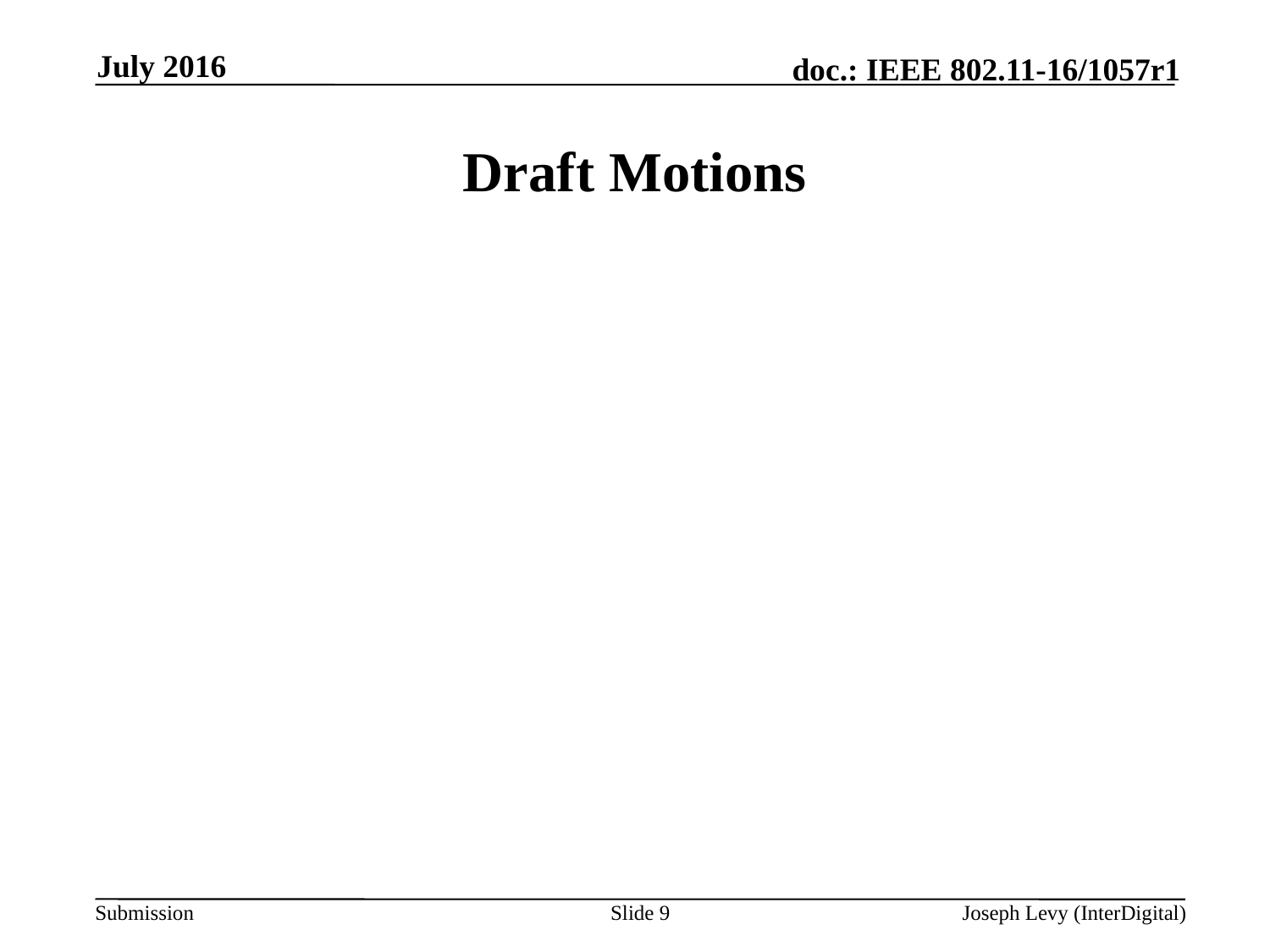

July 2016
# Draft Motions
Slide 9
Joseph Levy (InterDigital)